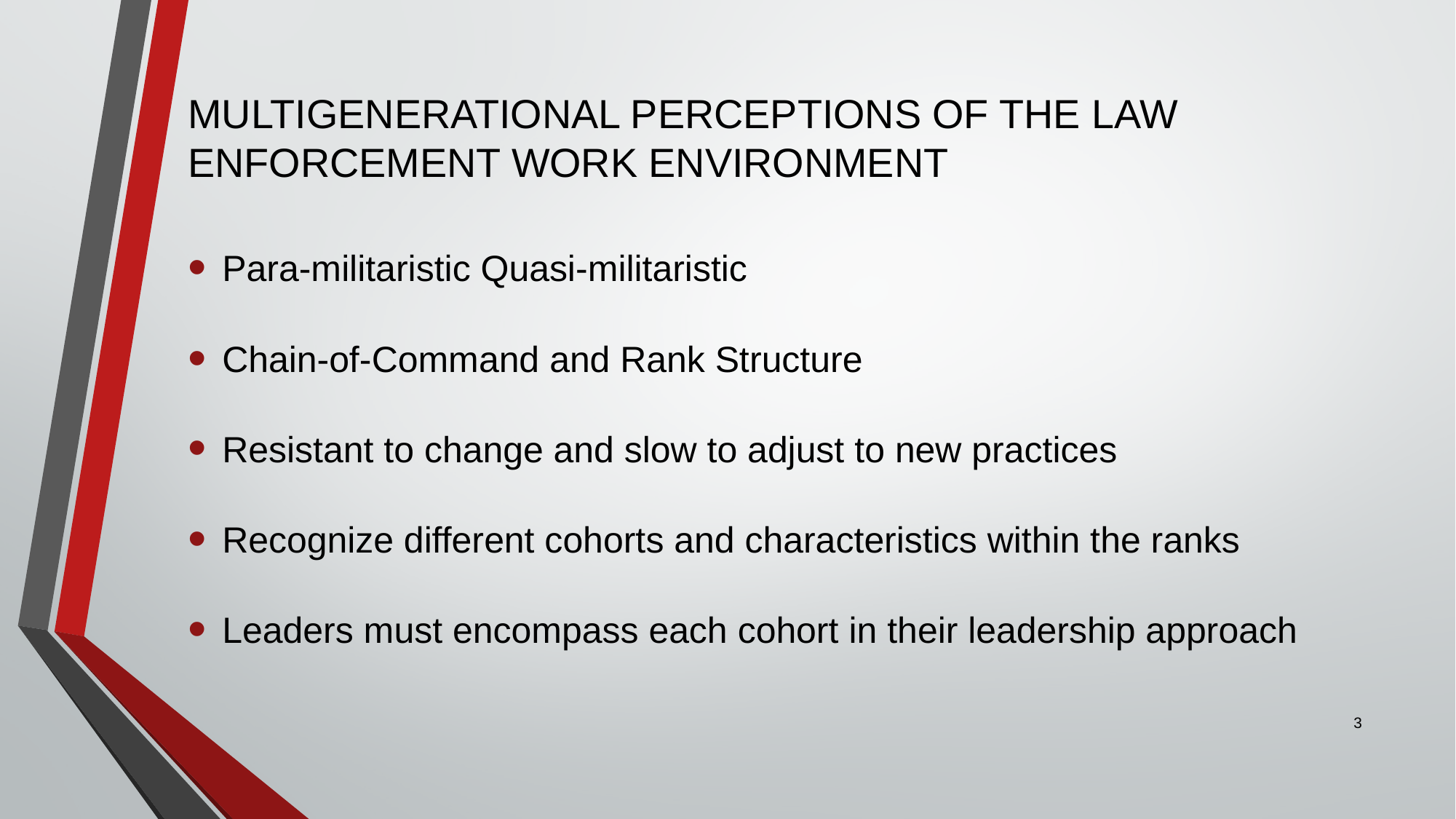

# MULTIGENERATIONAL PERCEPTIONS OF THE LAW ENFORCEMENT WORK ENVIRONMENT
Para-militaristic Quasi-militaristic

Chain-of-Command and Rank Structure

Resistant to change and slow to adjust to new practices

Recognize different cohorts and characteristics within the ranks

Leaders must encompass each cohort in their leadership approach

3